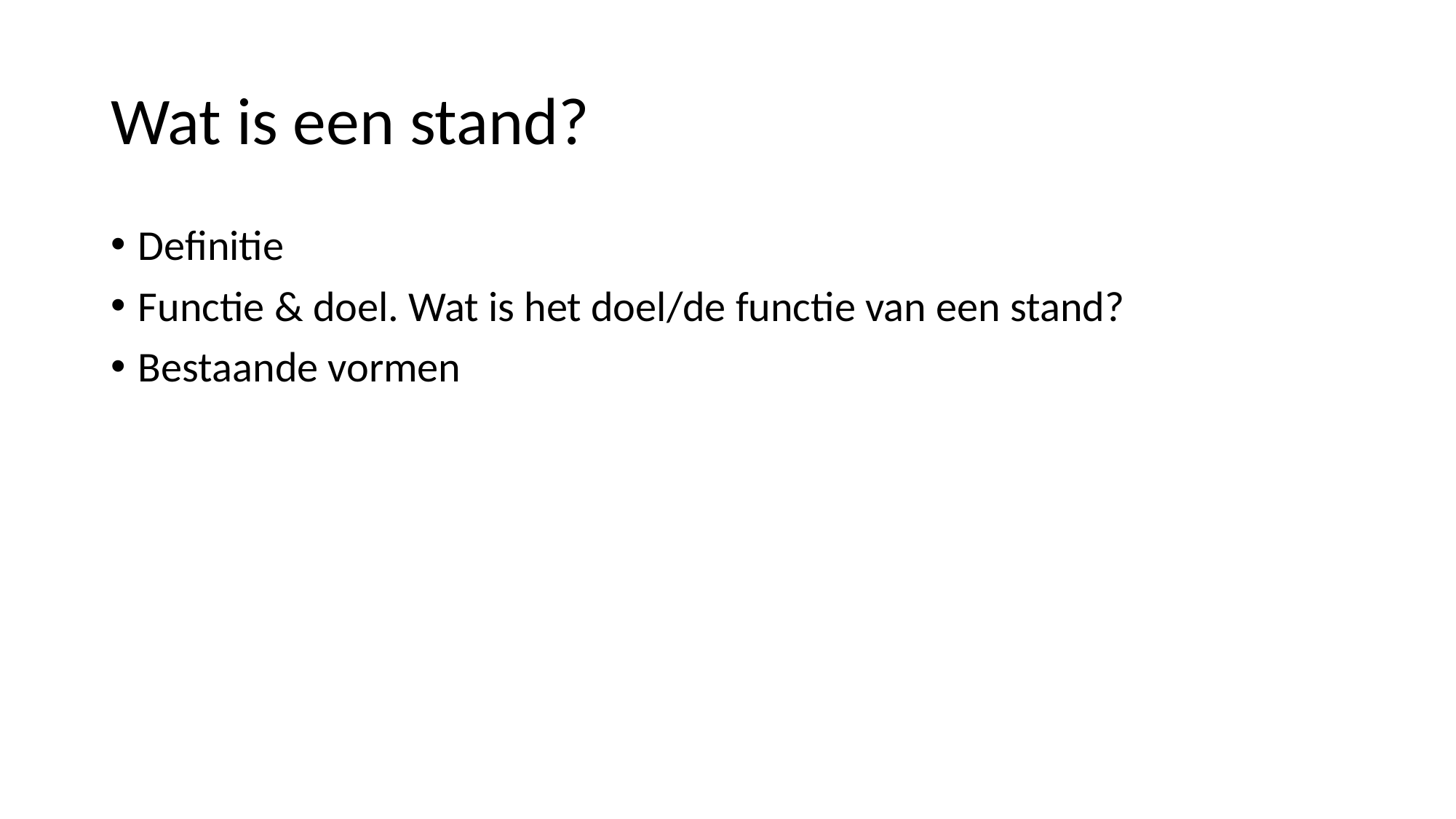

# Wat is een stand?
Definitie
Functie & doel. Wat is het doel/de functie van een stand?
Bestaande vormen